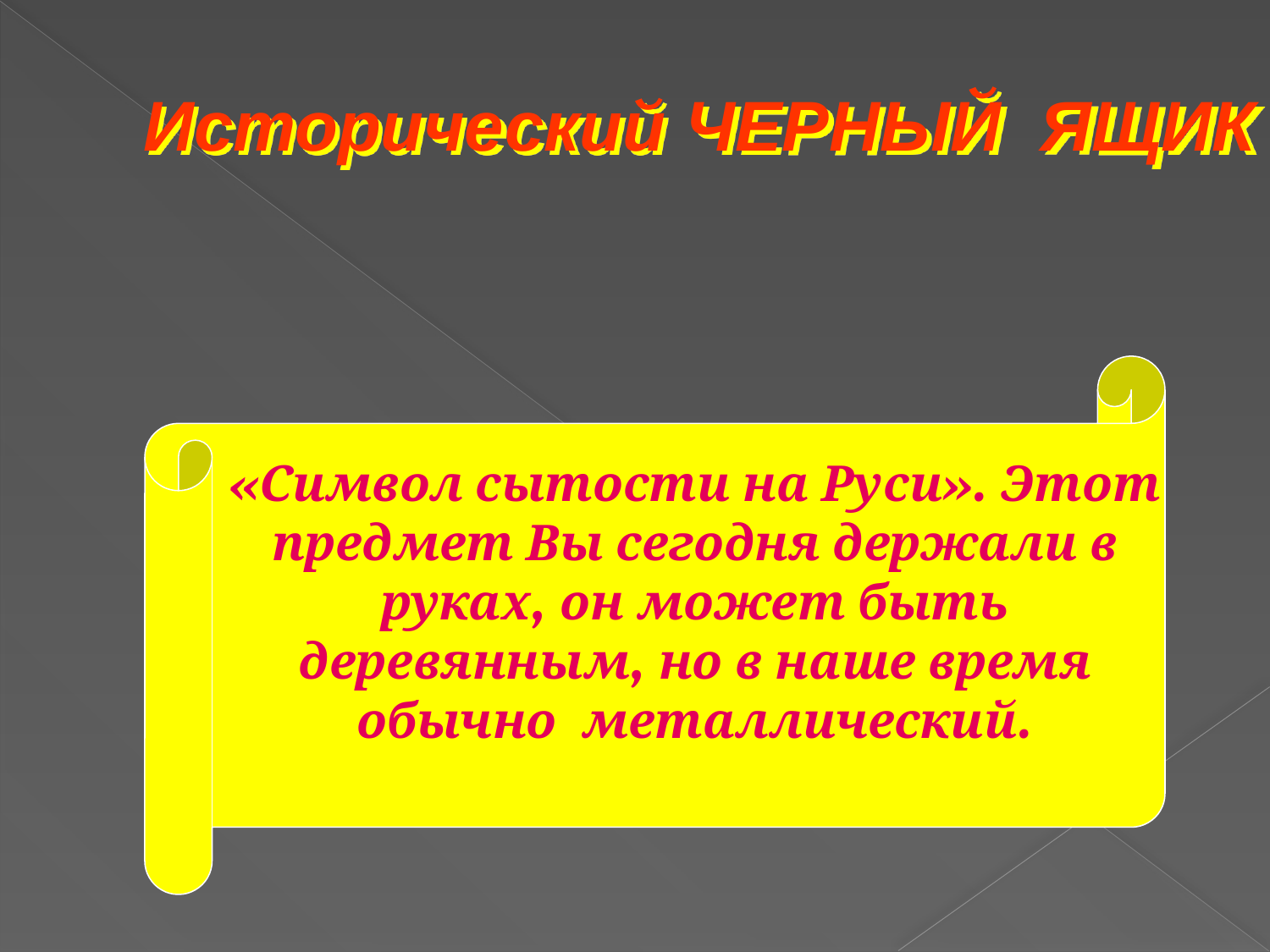

# Исторический ЧЕРНЫЙ  ЯЩИК

«Символ сытости на Руси». Этот предмет Вы сегодня держали в руках, он может быть деревянным, но в наше время обычно  металлический.